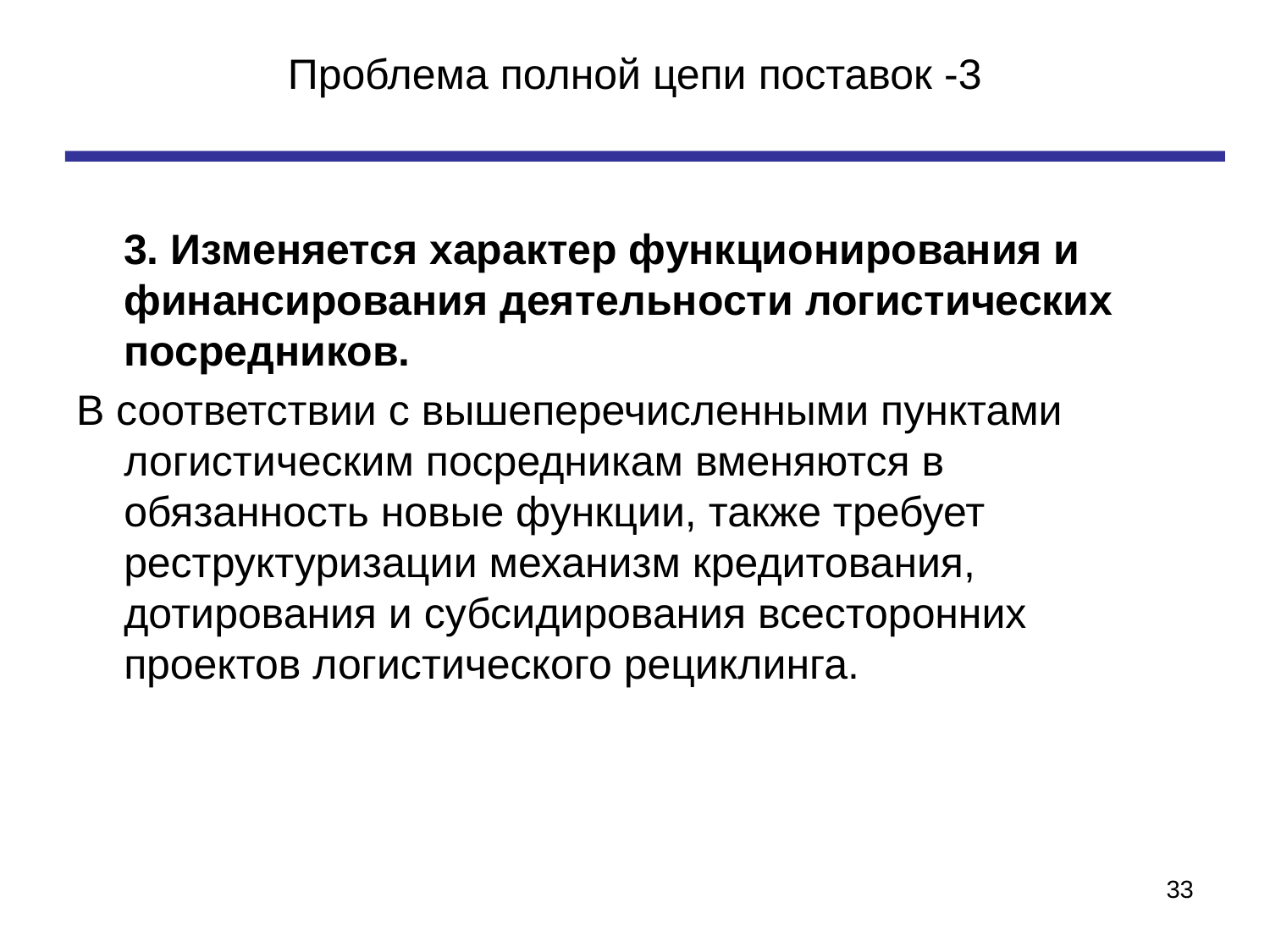

# Проблема полной цепи поставок -3

	3. Изменяется характер функционирования и финансирования деятельности логистических посредников.
В соответствии с вышеперечисленными пунктами логистическим посредникам вменяются в обязанность новые функции, также требует реструктуризации механизм кредитования, дотирования и субсидирования всесторонних проектов логистического рециклинга.
33